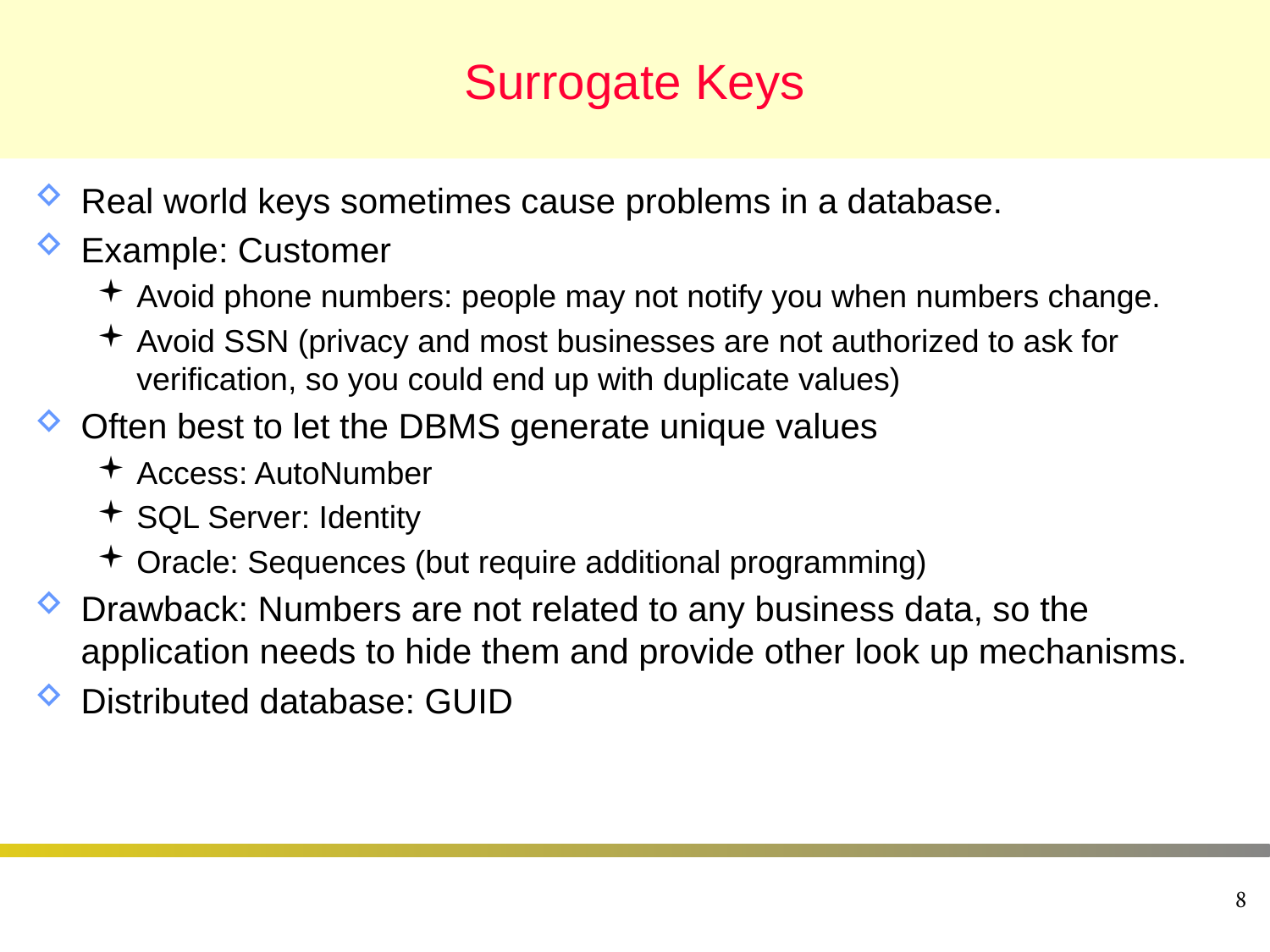

# Surrogate Keys
Real world keys sometimes cause problems in a database.
Example: Customer
Avoid phone numbers: people may not notify you when numbers change.
Avoid SSN (privacy and most businesses are not authorized to ask for verification, so you could end up with duplicate values)
Often best to let the DBMS generate unique values
Access: AutoNumber
SQL Server: Identity
Oracle: Sequences (but require additional programming)
Drawback: Numbers are not related to any business data, so the application needs to hide them and provide other look up mechanisms.
Distributed database: GUID
8